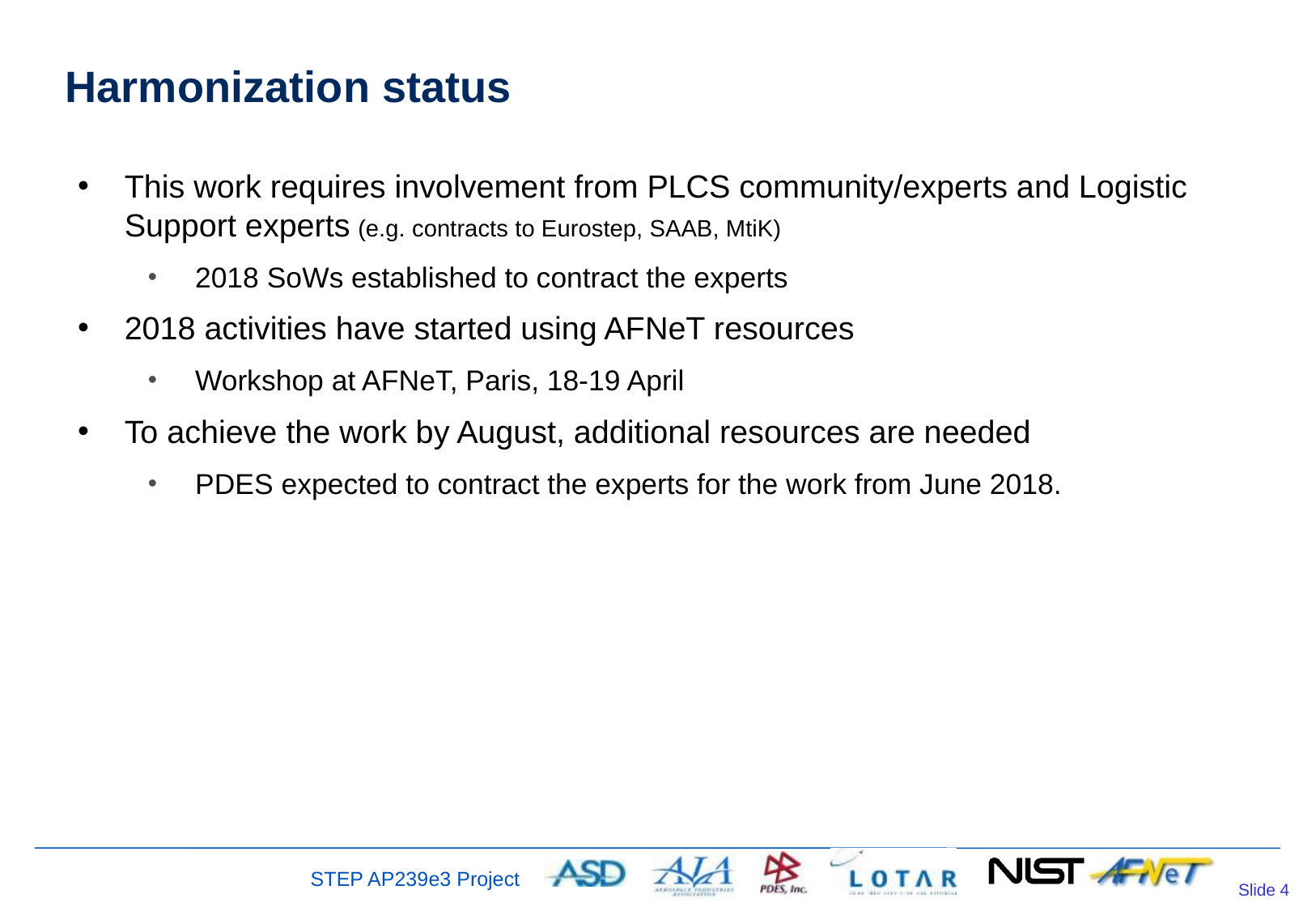

# Harmonization status
This work requires involvement from PLCS community/experts and Logistic Support experts (e.g. contracts to Eurostep, SAAB, MtiK)
2018 SoWs established to contract the experts
2018 activities have started using AFNeT resources
Workshop at AFNeT, Paris, 18-19 April
To achieve the work by August, additional resources are needed
PDES expected to contract the experts for the work from June 2018.